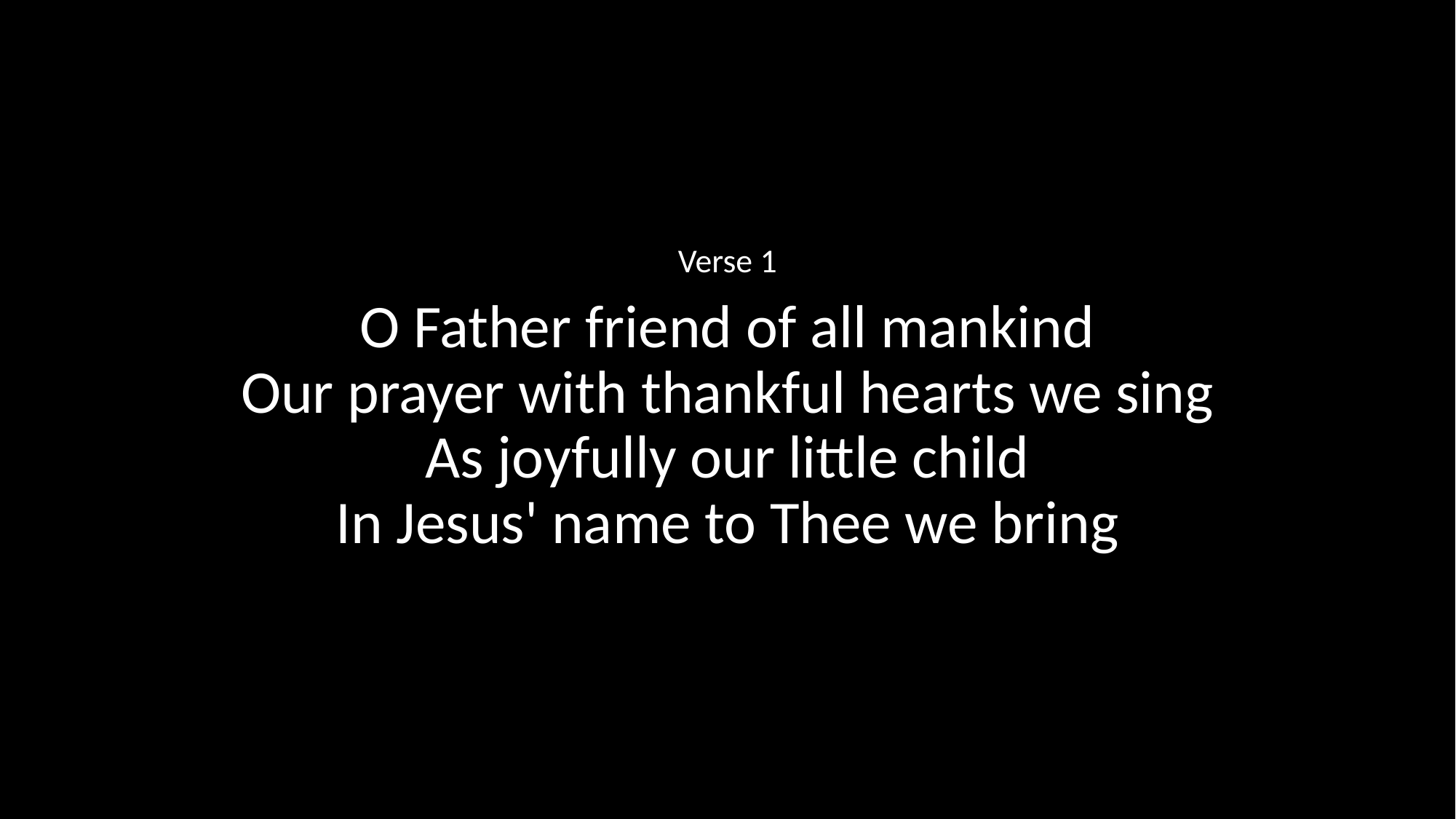

Verse 1
O Father friend of all mankind
Our prayer with thankful hearts we sing
As joyfully our little child
In Jesus' name to Thee we bring